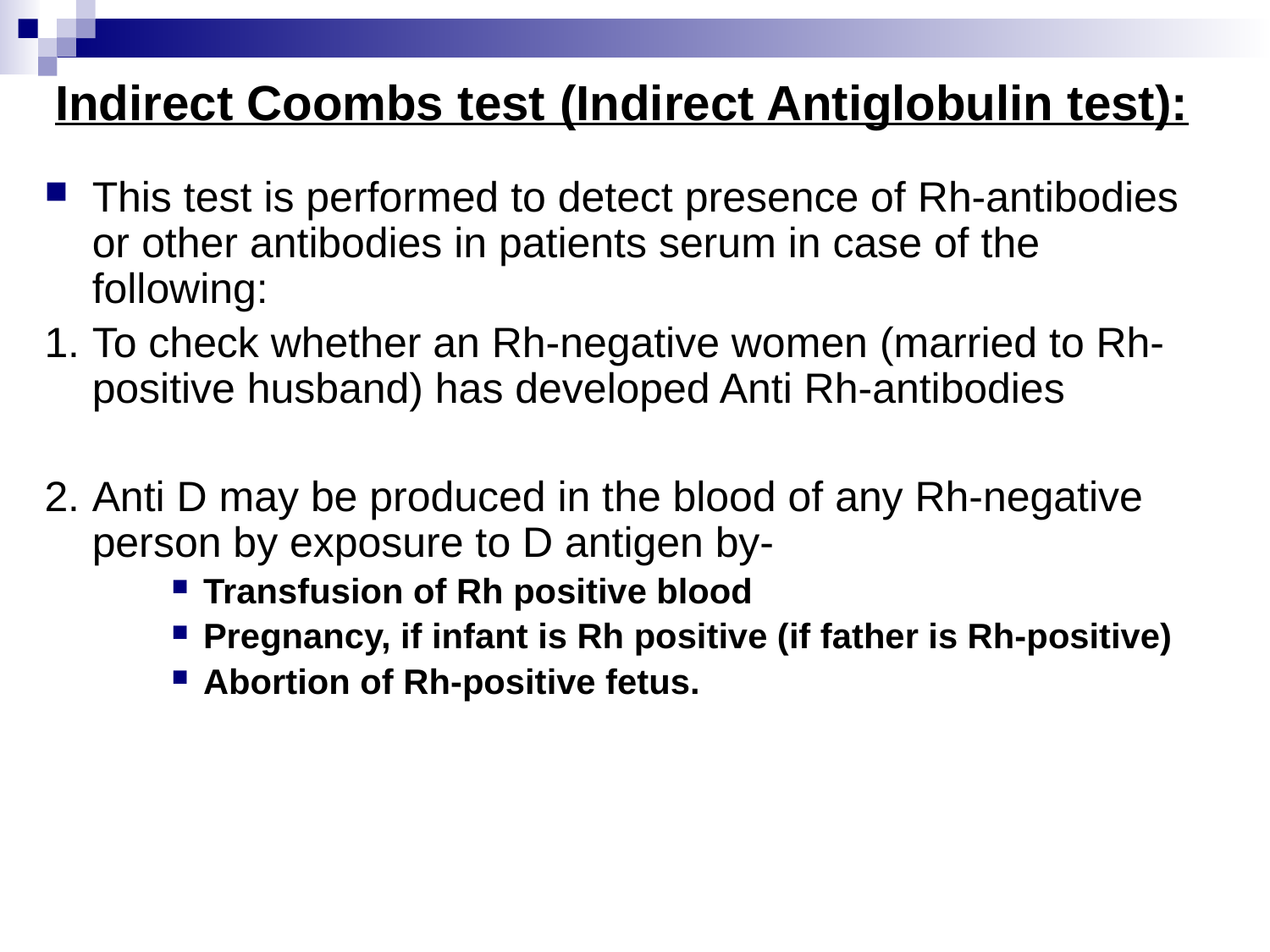

# Indirect Coombs test (Indirect Antiglobulin test):
This test is performed to detect presence of Rh-antibodies or other antibodies in patients serum in case of the following:
1.	To check whether an Rh-negative women (married to Rh-positive husband) has developed Anti Rh-antibodies

2.	Anti D may be produced in the blood of any Rh-negative person by exposure to D antigen by-
Transfusion of Rh positive blood
Pregnancy, if infant is Rh positive (if father is Rh-positive)
Abortion of Rh-positive fetus.